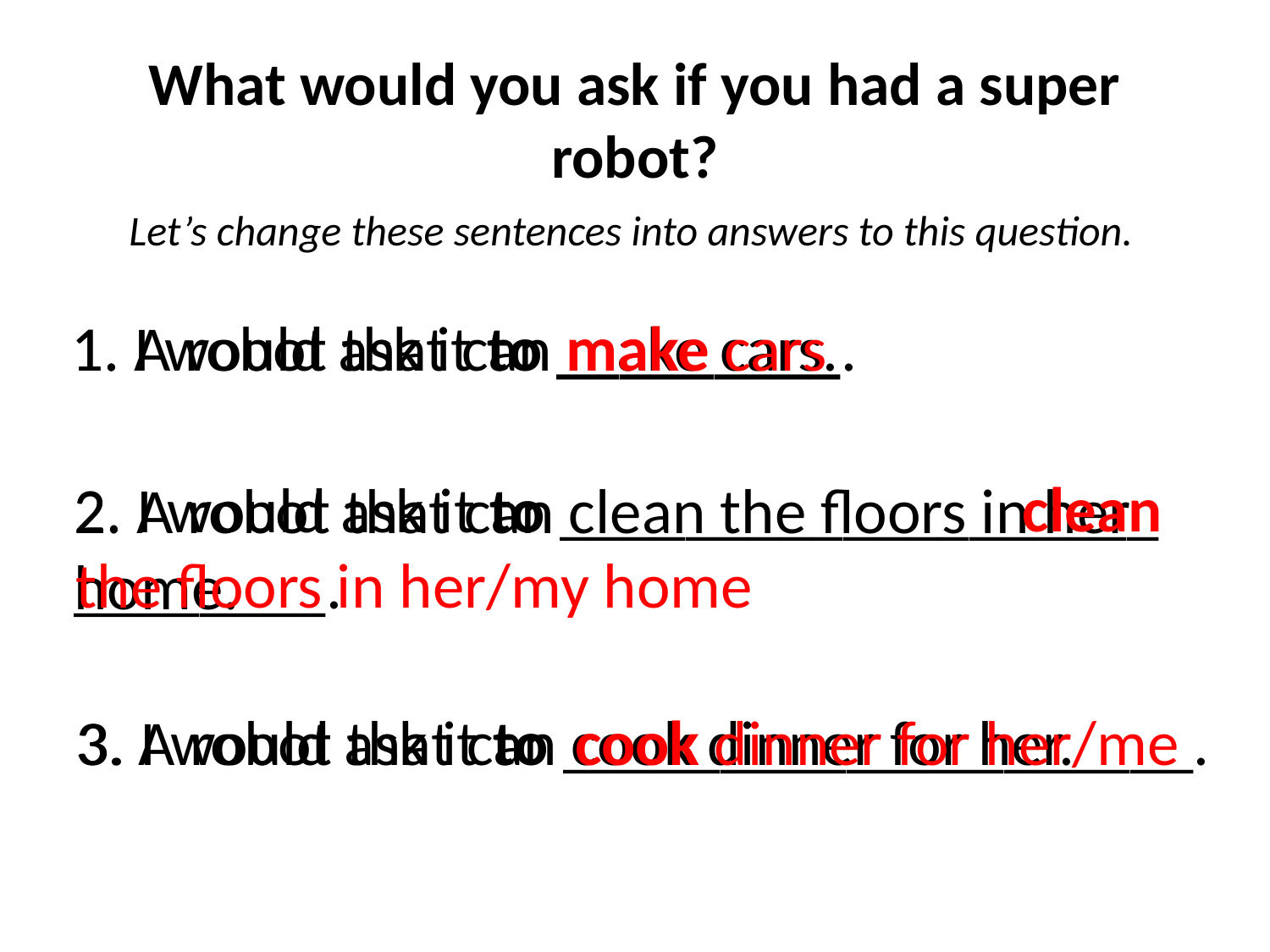

# What would you ask if you had a super robot?
Let’s change these sentences into answers to this question.

1. A robot that can make cars.
1. I would ask it to _________.
make cars
							    clean the floors in her/my home
2. I would ask it to ___________________
________.
2. A robot that can clean the floors in her home.
3. A robot that can cook dinner for her.
3. I would ask it to ____________________.
cook dinner for her/me